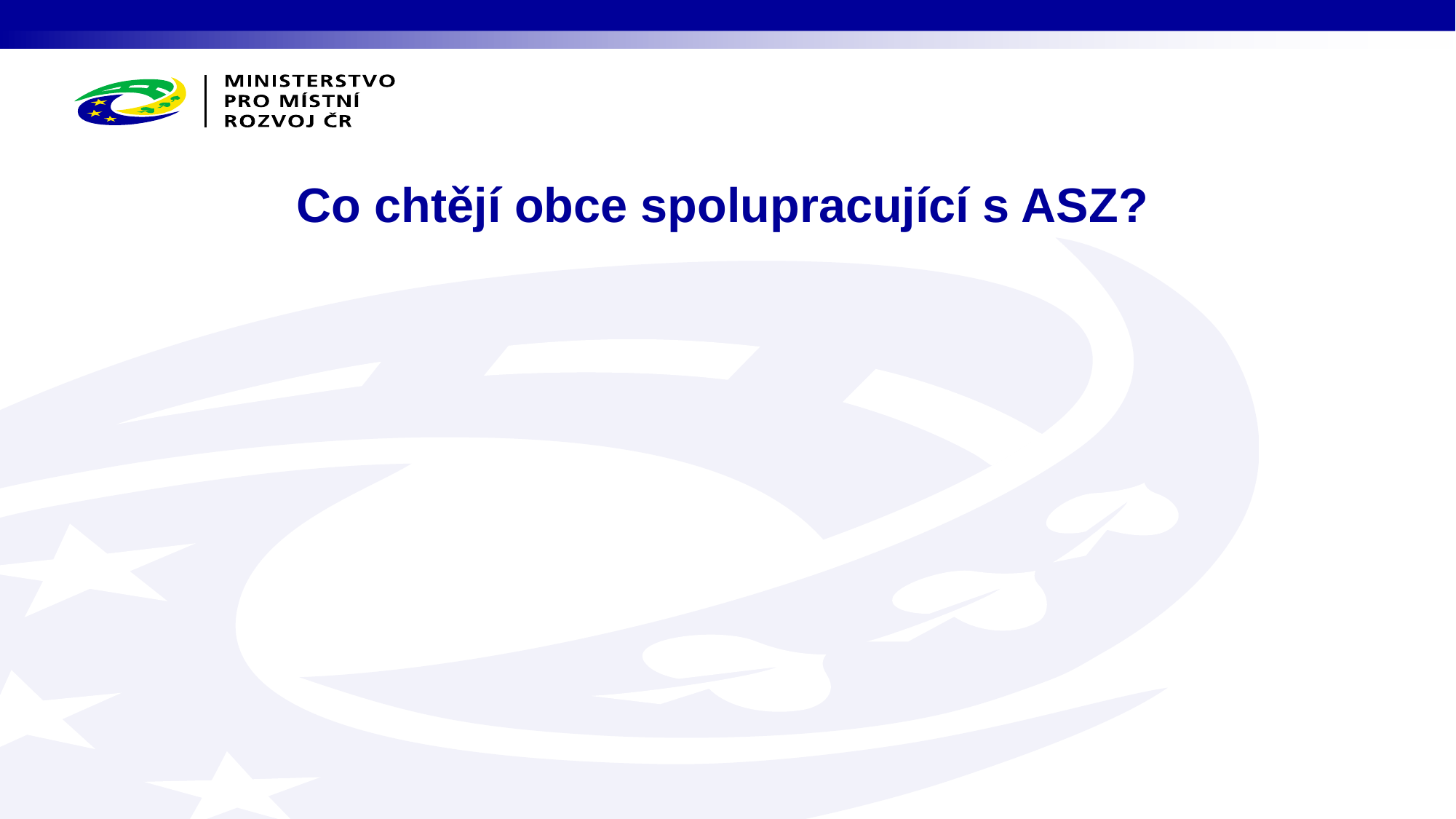

# Co chtějí obce spolupracující s ASZ?